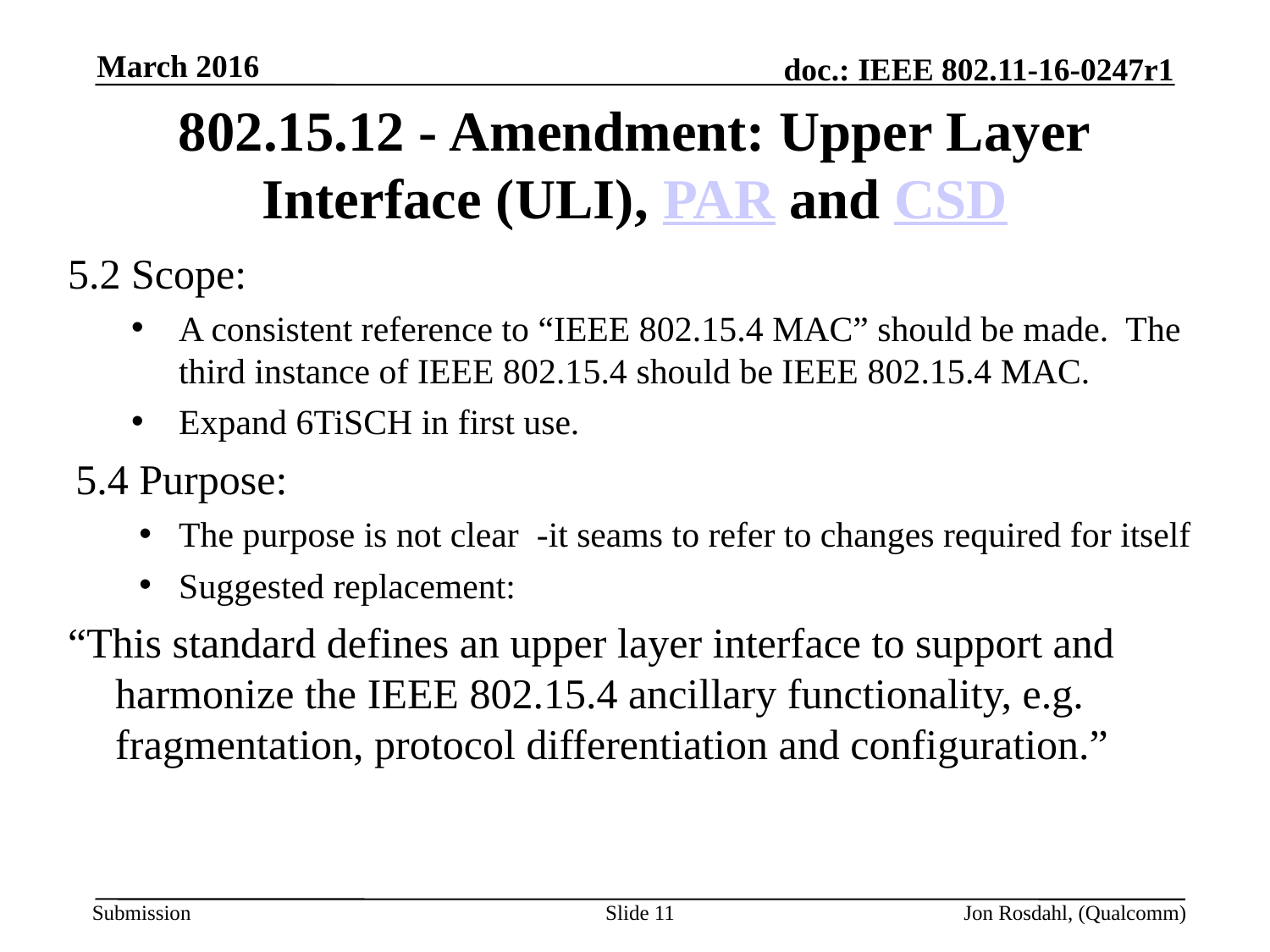

March 2016
# 802.15.12 - Amendment: Upper Layer Interface (ULI), PAR and CSD
5.2 Scope:
A consistent reference to “IEEE 802.15.4 MAC” should be made.  The third instance of IEEE 802.15.4 should be IEEE 802.15.4 MAC.
Expand 6TiSCH in first use.
5.4 Purpose:
The purpose is not clear  -it seams to refer to changes required for itself
Suggested replacement:
“This standard defines an upper layer interface to support and harmonize the IEEE 802.15.4 ancillary functionality, e.g. fragmentation, protocol differentiation and configuration.”

Slide 11
Jon Rosdahl, (Qualcomm)